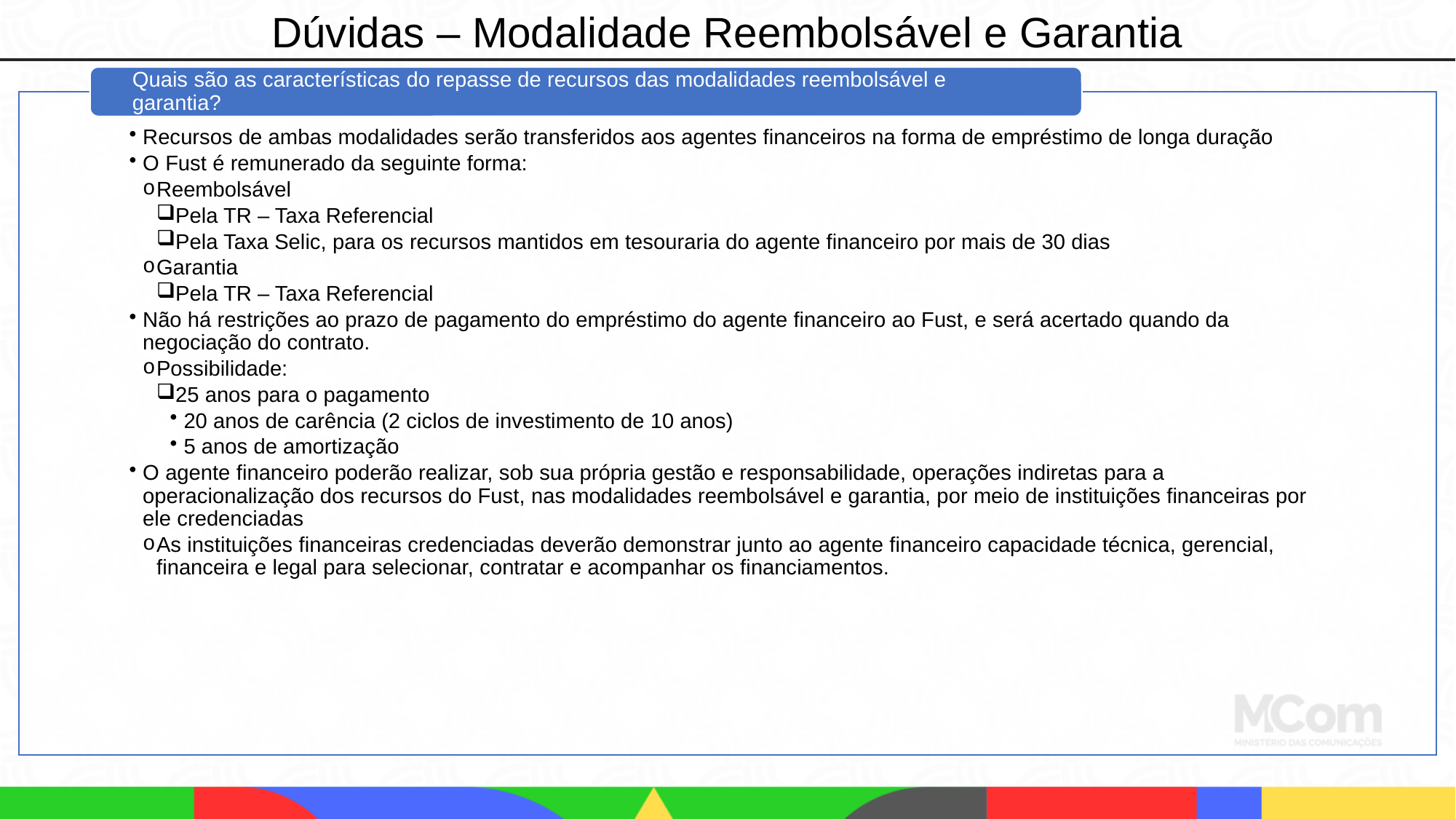

Dúvidas – Modalidade Reembolsável e Garantia
Recursos de ambas modalidades serão transferidos aos agentes financeiros na forma de empréstimo de longa duração
O Fust é remunerado da seguinte forma:
Reembolsável
Pela TR – Taxa Referencial
Pela Taxa Selic, para os recursos mantidos em tesouraria do agente financeiro por mais de 30 dias
Garantia
Pela TR – Taxa Referencial
Não há restrições ao prazo de pagamento do empréstimo do agente financeiro ao Fust, e será acertado quando da negociação do contrato.
Possibilidade:
25 anos para o pagamento
20 anos de carência (2 ciclos de investimento de 10 anos)
5 anos de amortização
O agente financeiro poderão realizar, sob sua própria gestão e responsabilidade, operações indiretas para a operacionalização dos recursos do Fust, nas modalidades reembolsável e garantia, por meio de instituições financeiras por ele credenciadas
As instituições financeiras credenciadas deverão demonstrar junto ao agente financeiro capacidade técnica, gerencial, financeira e legal para selecionar, contratar e acompanhar os financiamentos.
Quais são as características do repasse de recursos das modalidades reembolsável e garantia?